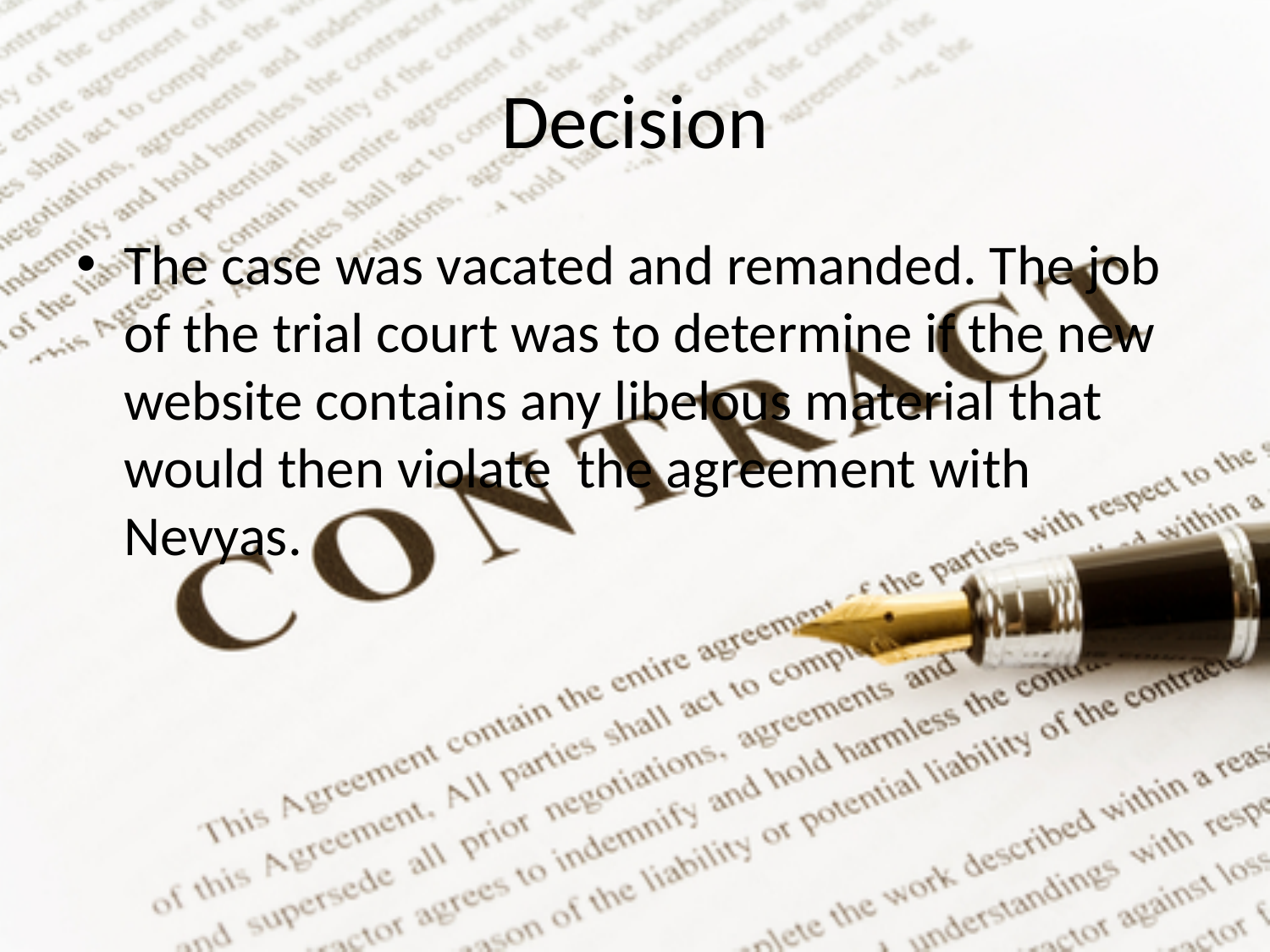

# Decision
The case was vacated and remanded. The job of the trial court was to determine if the new website contains any libelous material that would then violate  the agreement with Nevyas.